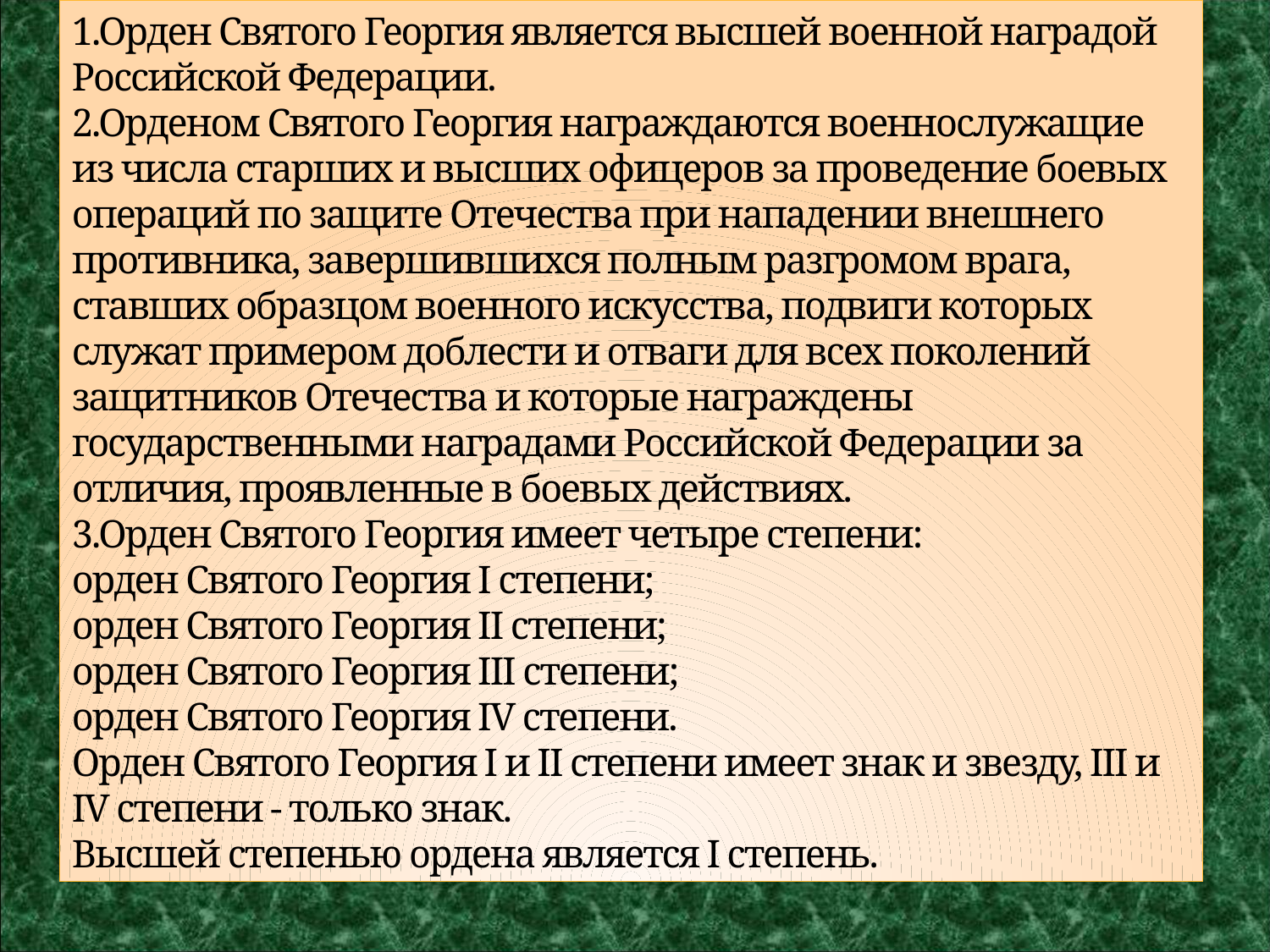

# 1.Орден Святого Георгия является высшей военной наградой Российской Федерации. 2.Орденом Святого Георгия награждаются военнослужащие из числа старших и высших офицеров за проведение боевых операций по защите Отечества при нападении внешнего противника, завершившихся полным разгромом врага, ставших образцом военного искусства, подвиги которых служат примером доблести и отваги для всех поколений защитников Отечества и которые награждены государственными наградами Российской Федерации за отличия, проявленные в боевых действиях. 3.Орден Святого Георгия имеет четыре степени: орден Святого Георгия I степени; орден Святого Георгия II степени; орден Святого Георгия III степени; орден Святого Георгия IV степени. Орден Святого Георгия I и II степени имеет знак и звезду, III и IV степени - только знак. Высшей степенью ордена является I степень.